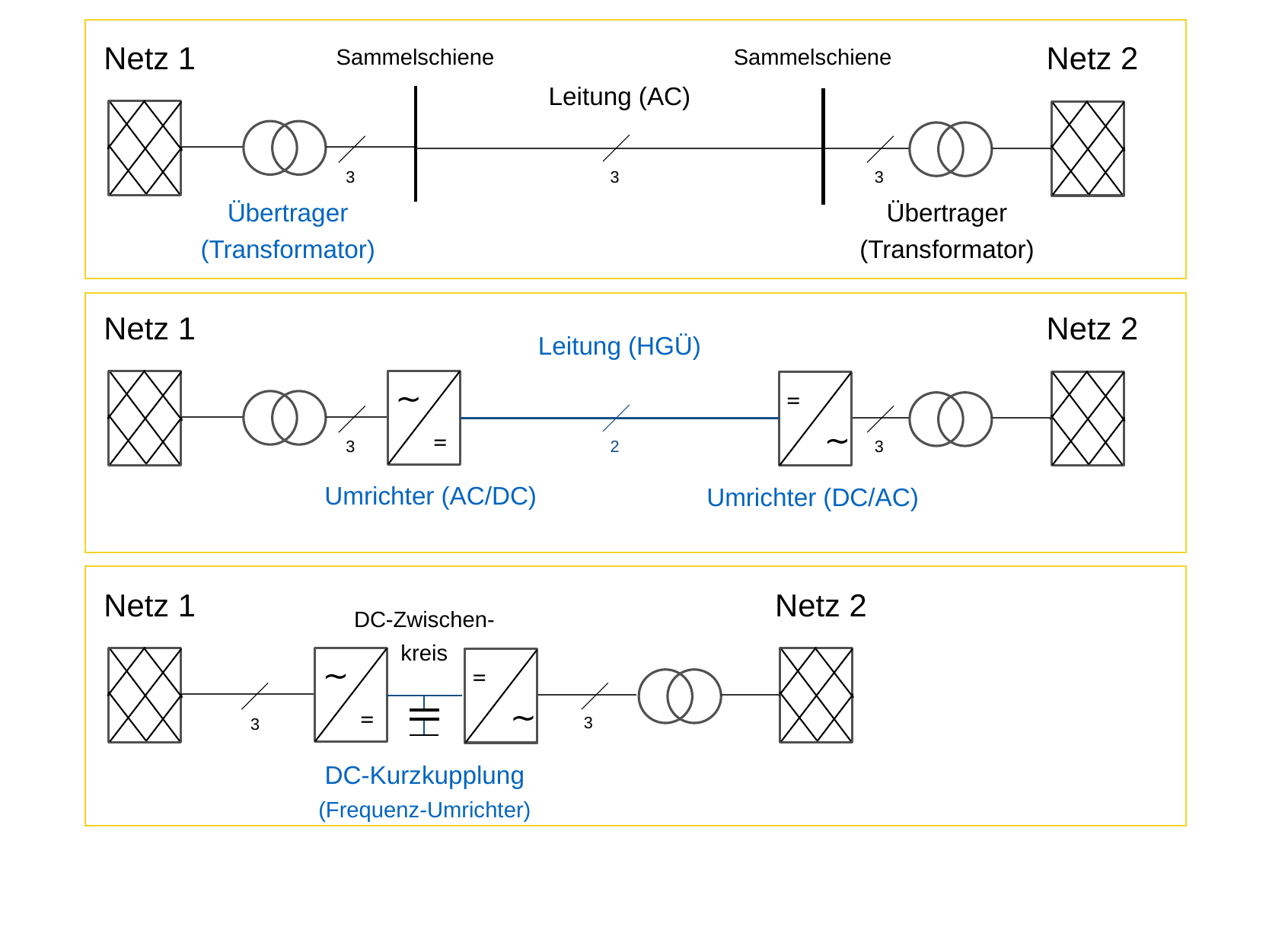

Netz 1
Netz 2
Sammelschiene
Sammelschiene
Leitung (AC)

3
3
3

Übertrager
(Transformator)
Übertrager
(Transformator)

Netz 1
Netz 2
Leitung (HGÜ)

=
∼

3
2
3
=

∼
Umrichter (AC/DC)
Umrichter (DC/AC)

Netz 1
Netz 2
DC-Zwischen-
kreis

=
∼
∼

3
3

=

DC-Kurzkupplung
(Frequenz-Umrichter)